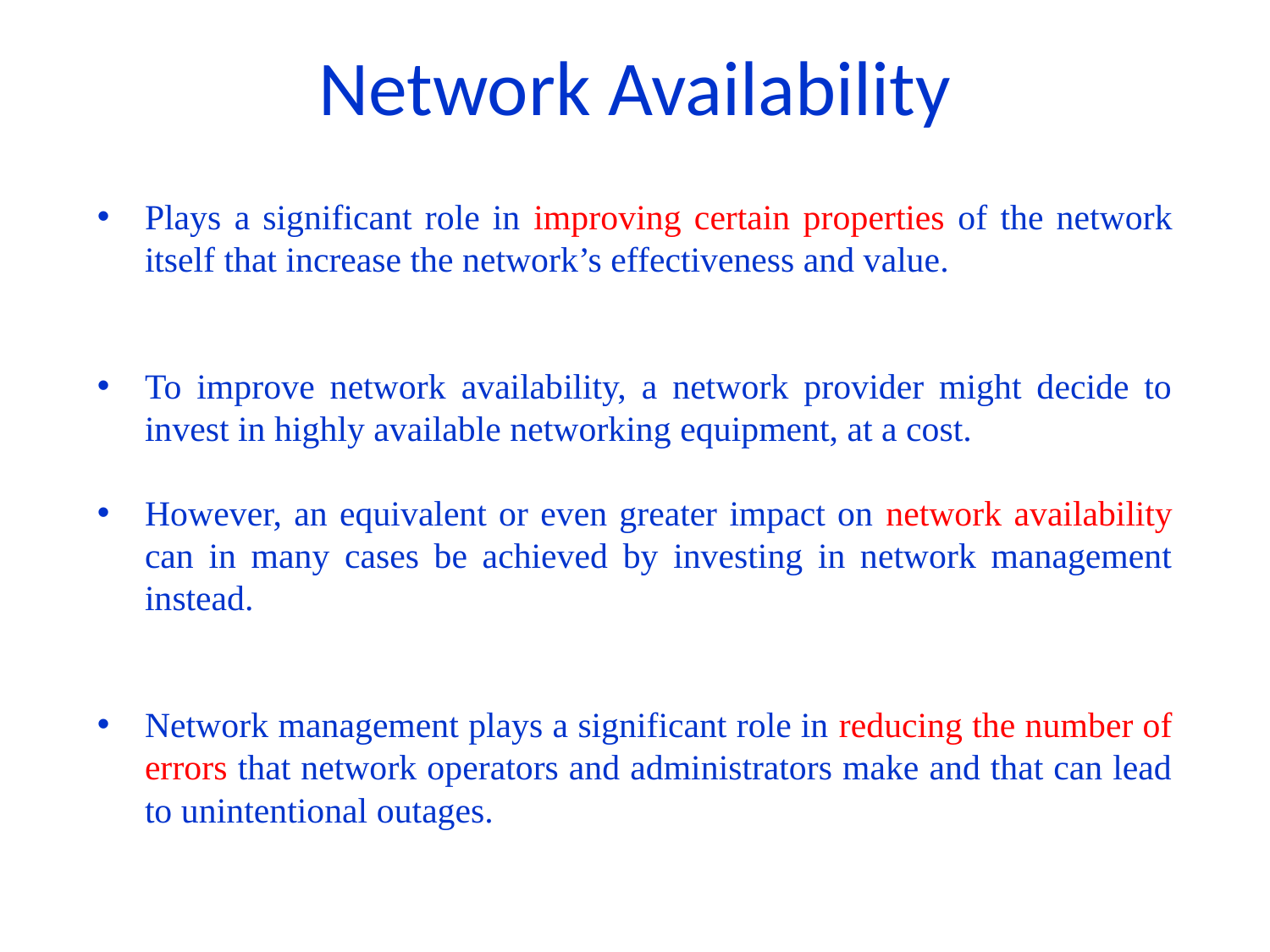

Network Availability
Plays a significant role in improving certain properties of the network itself that increase the network’s effectiveness and value.

To improve network availability, a network provider might decide to invest in highly available networking equipment, at a cost.

However, an equivalent or even greater impact on network availability can in many cases be achieved by investing in network management instead.

Network management plays a significant role in reducing the number of errors that network operators and administrators make and that can lead to unintentional outages.